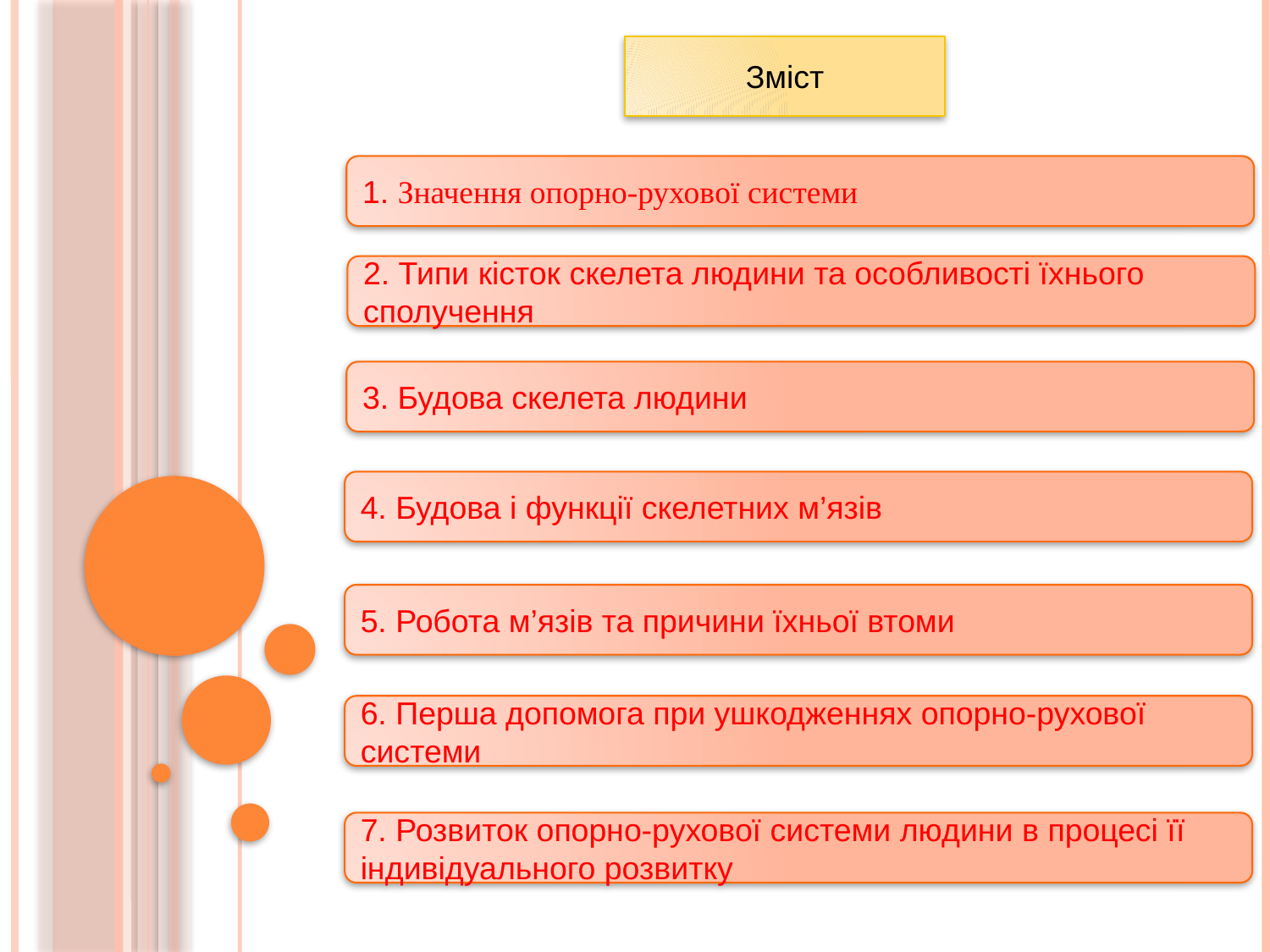

Зміст
1. Значення опорно-рухової системи
2. Типи кісток скелета людини та особливості їхнього сполучення
3. Будова скелета людини
4. Будова і функції скелетних м’язів
5. Робота м’язів та причини їхньої втоми
6. Перша допомога при ушкодженнях опорно-рухової системи
7. Розвиток опорно-рухової системи людини в процесі її індивідуального розвитку